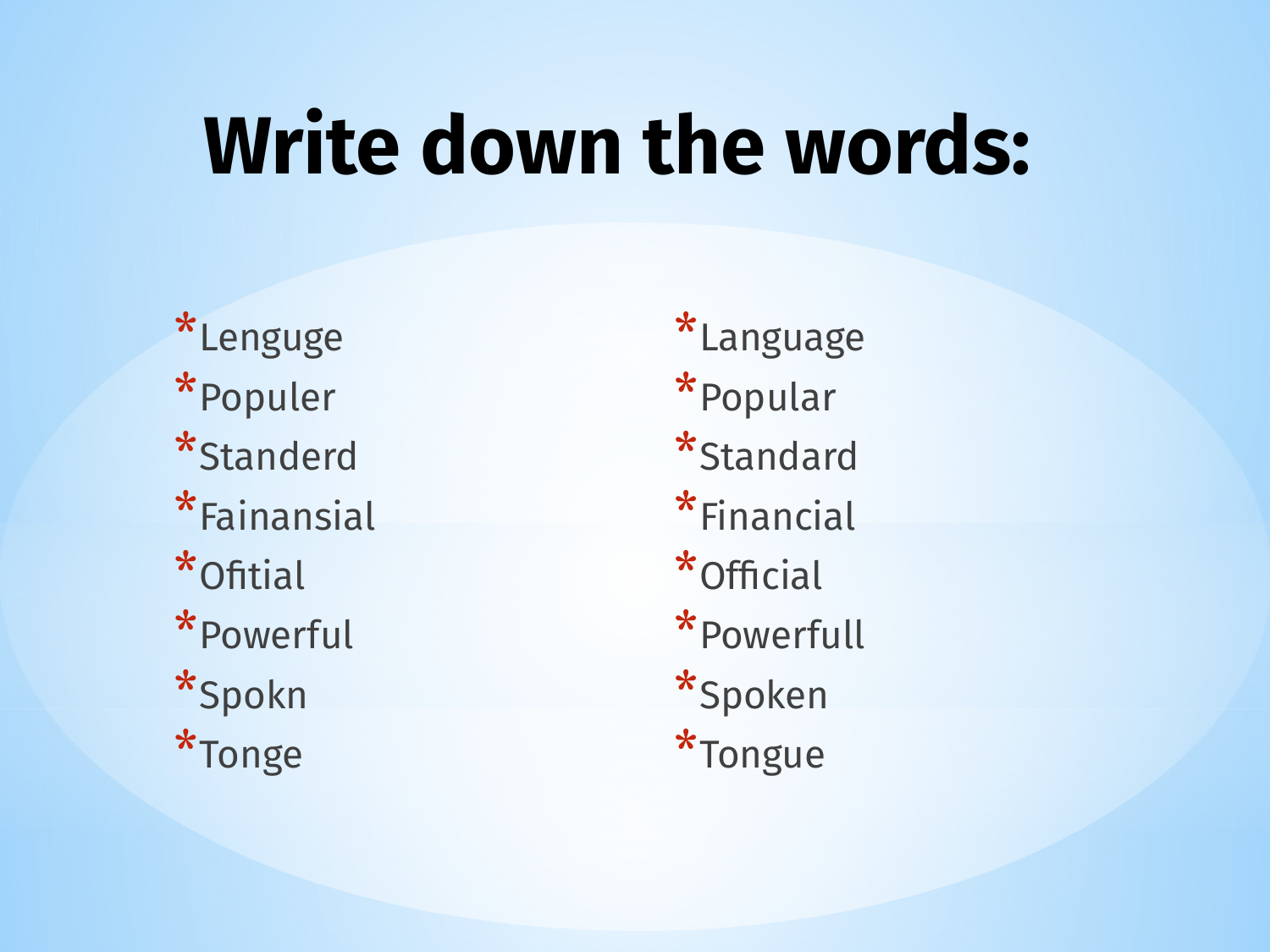

# Write down the words:
Lenguge
Populer
Standerd
Fainansial
Ofitial
Powerful
Spokn
Tonge

Language
Popular
Standard
Financial
Official
Powerfull
Spoken
Tongue